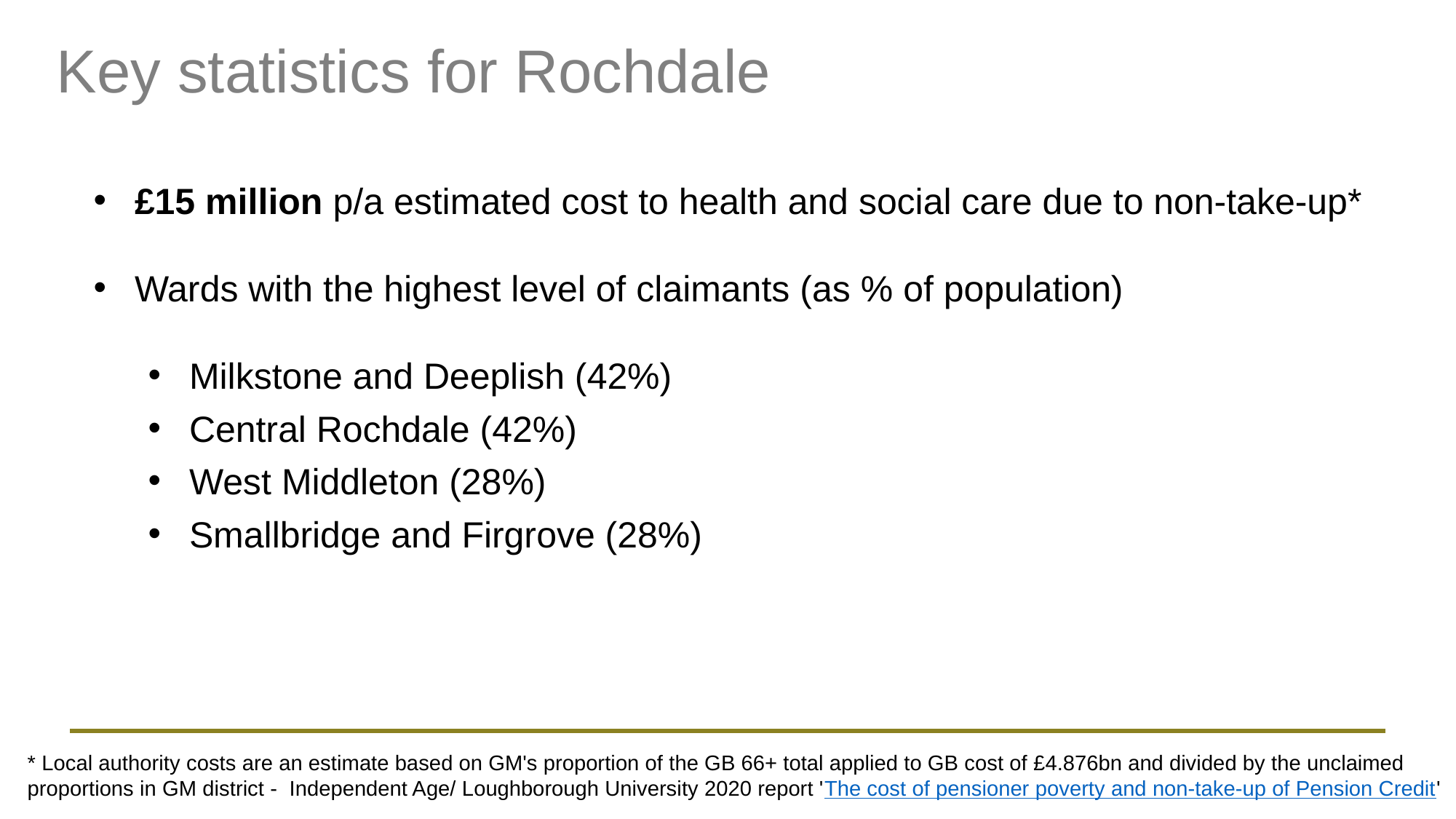

Key statistics for Rochdale
£15 million p/a estimated cost to health and social care due to non-take-up*

Wards with the highest level of claimants (as % of population)

Milkstone and Deeplish (42%)
Central Rochdale (42%)
West Middleton (28%)
Smallbridge and Firgrove (28%)
* Local authority costs are an estimate based on GM's proportion of the GB 66+ total applied to GB cost of £4.876bn and divided by the unclaimed proportions in GM district -  Independent Age/ Loughborough University 2020 report 'The cost of pensioner poverty and non-take-up of Pension Credit'